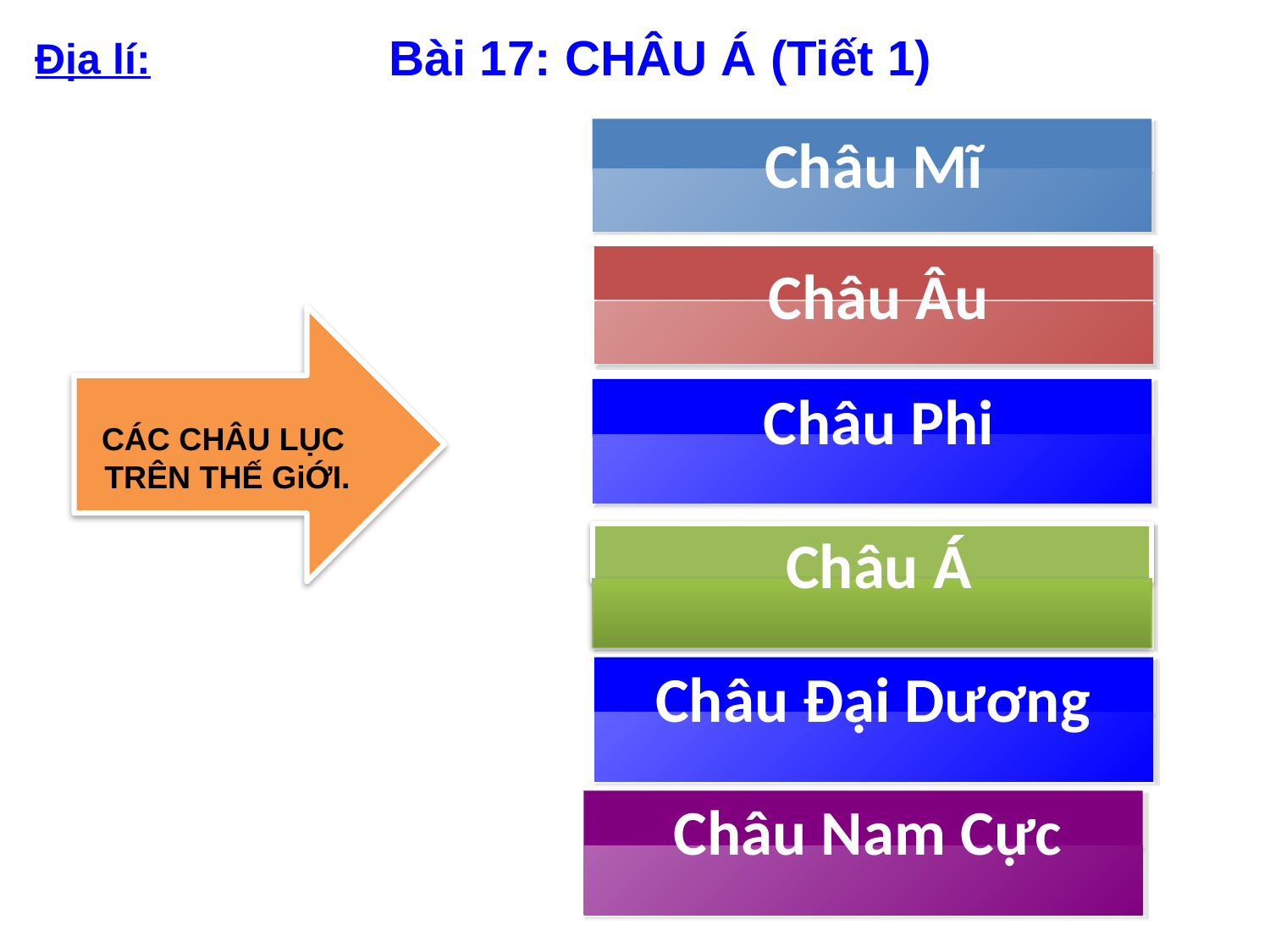

Bài 17: CHÂU Á (Tiết 1)
Địa lí:

Châu Mĩ

Châu Âu

Châu Phi

CÁC CHÂU LỤC
TRÊN THẾ GiỚI.
Châu Á

Châu Đại Dương

Châu Nam Cực